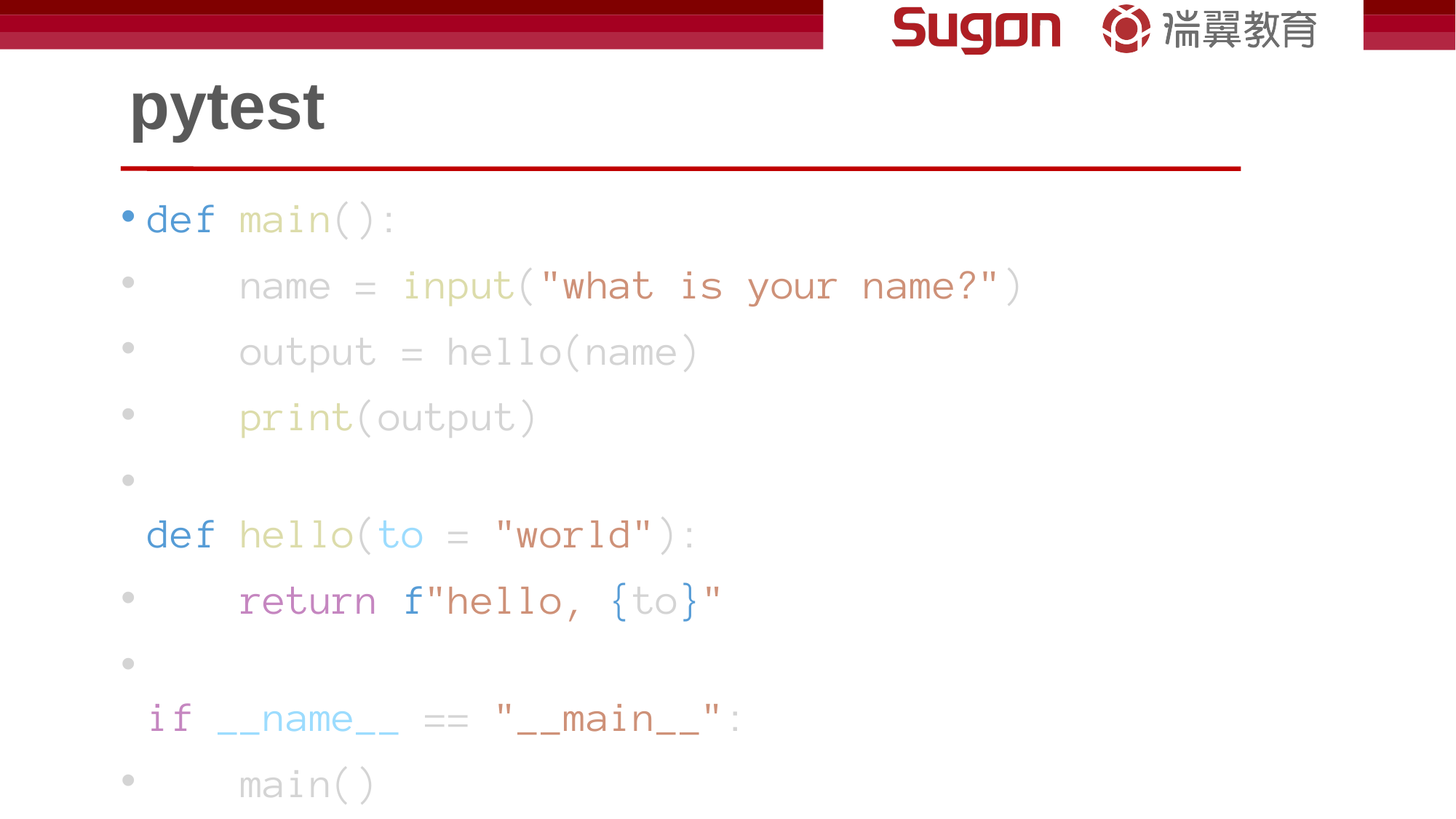

# pytest
def main():
    name = input("what is your name?")
    output = hello(name)
    print(output)
def hello(to = "world"):
    return f"hello, {to}"
if __name__ == "__main__":
    main()